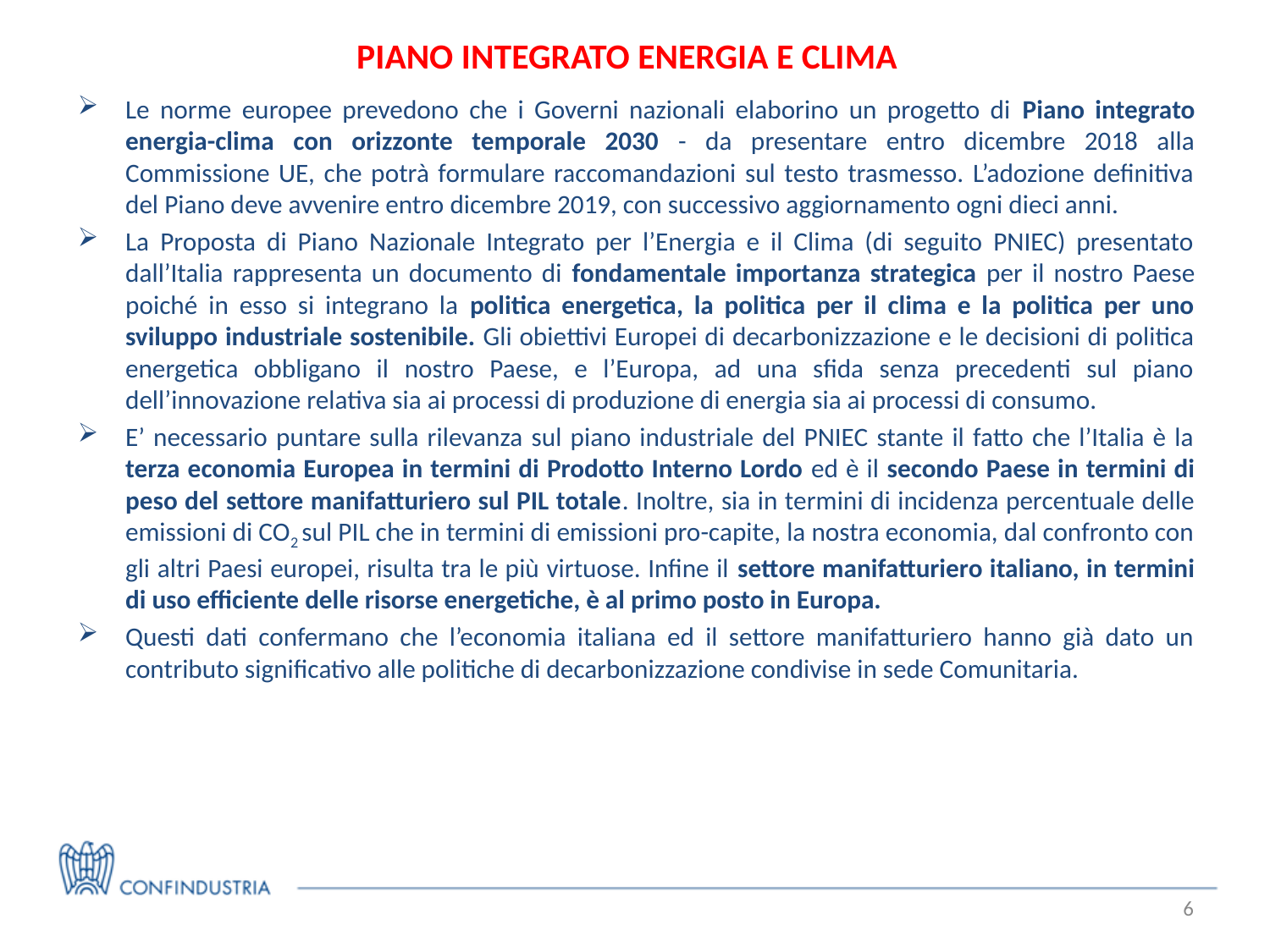

# PIANO INTEGRATO ENERGIA E CLIMA
Le norme europee prevedono che i Governi nazionali elaborino un progetto di Piano integrato energia-clima con orizzonte temporale 2030 - da presentare entro dicembre 2018 alla Commissione UE, che potrà formulare raccomandazioni sul testo trasmesso. L’adozione definitiva del Piano deve avvenire entro dicembre 2019, con successivo aggiornamento ogni dieci anni.
La Proposta di Piano Nazionale Integrato per l’Energia e il Clima (di seguito PNIEC) presentato dall’Italia rappresenta un documento di fondamentale importanza strategica per il nostro Paese poiché in esso si integrano la politica energetica, la politica per il clima e la politica per uno sviluppo industriale sostenibile. Gli obiettivi Europei di decarbonizzazione e le decisioni di politica energetica obbligano il nostro Paese, e l’Europa, ad una sfida senza precedenti sul piano dell’innovazione relativa sia ai processi di produzione di energia sia ai processi di consumo.
E’ necessario puntare sulla rilevanza sul piano industriale del PNIEC stante il fatto che l’Italia è la terza economia Europea in termini di Prodotto Interno Lordo ed è il secondo Paese in termini di peso del settore manifatturiero sul PIL totale. Inoltre, sia in termini di incidenza percentuale delle emissioni di CO2 sul PIL che in termini di emissioni pro-capite, la nostra economia, dal confronto con gli altri Paesi europei, risulta tra le più virtuose. Infine il settore manifatturiero italiano, in termini di uso efficiente delle risorse energetiche, è al primo posto in Europa.
Questi dati confermano che l’economia italiana ed il settore manifatturiero hanno già dato un contributo significativo alle politiche di decarbonizzazione condivise in sede Comunitaria.

6